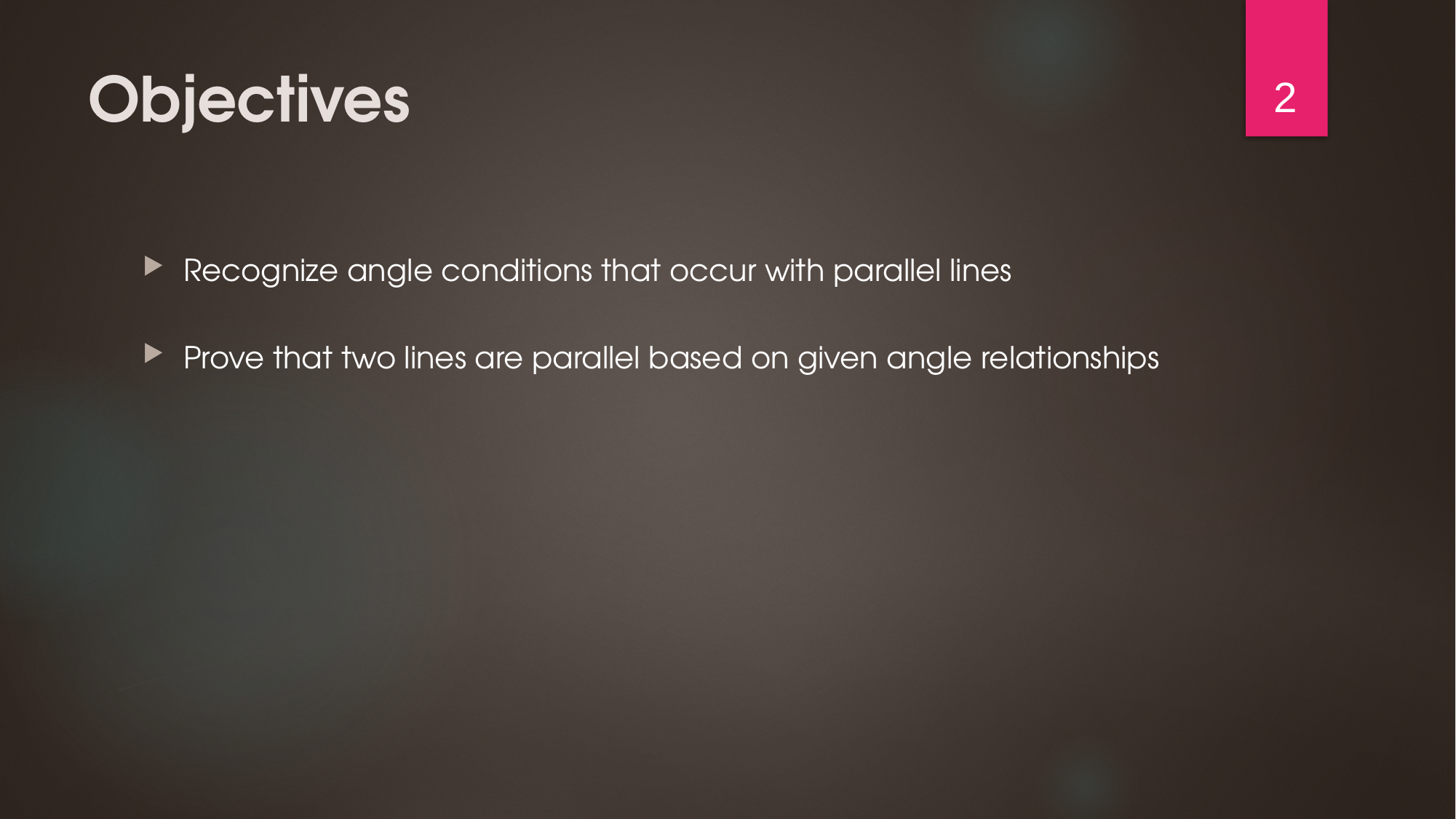

2
# Objectives
Recognize angle conditions that occur with parallel lines
Prove that two lines are parallel based on given angle relationships